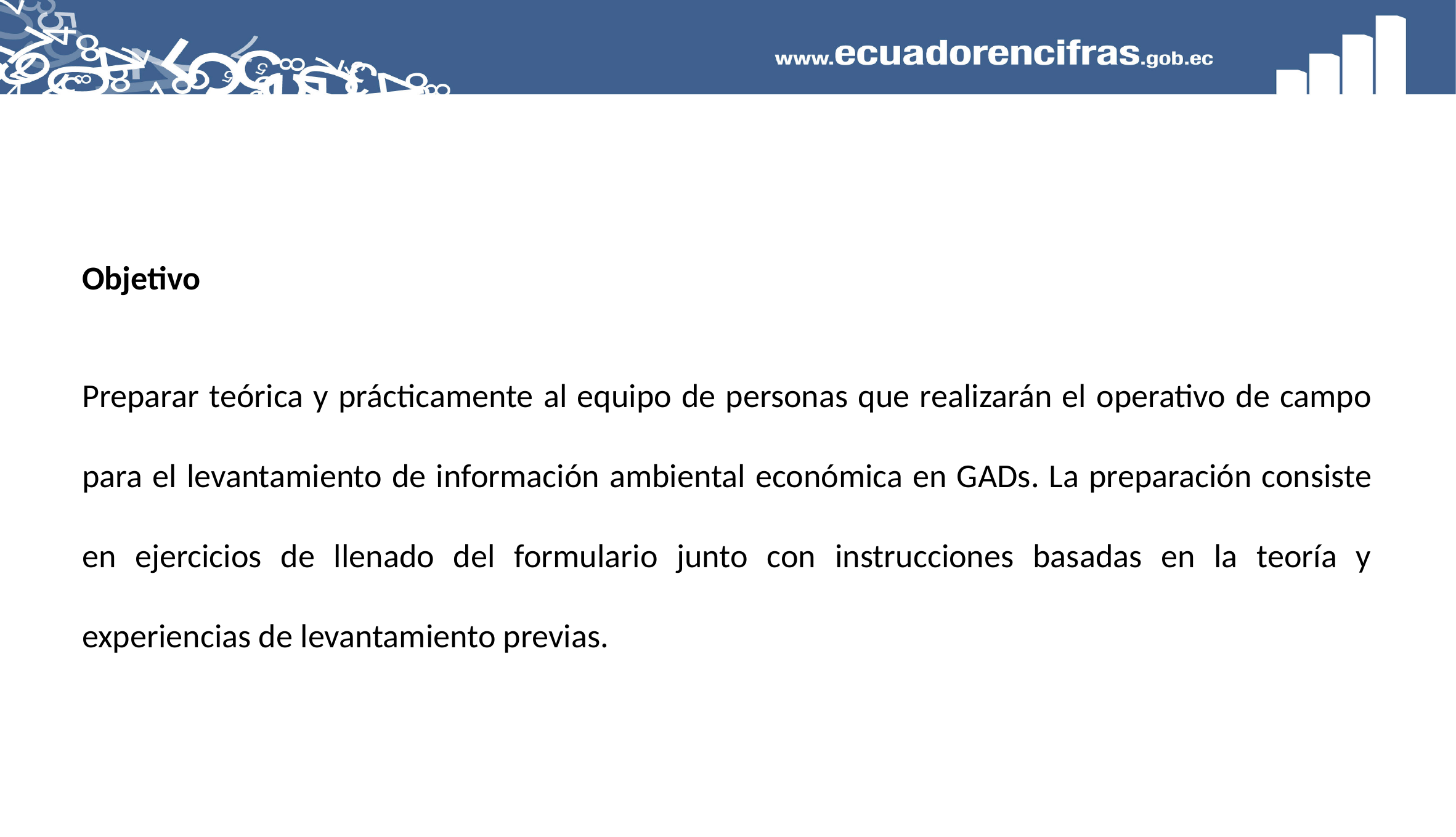

# Objetivo
Preparar teórica y prácticamente al equipo de personas que realizarán el operativo de campo para el levantamiento de información ambiental económica en GADs. La preparación consiste en ejercicios de llenado del formulario junto con instrucciones basadas en la teoría y experiencias de levantamiento previas.